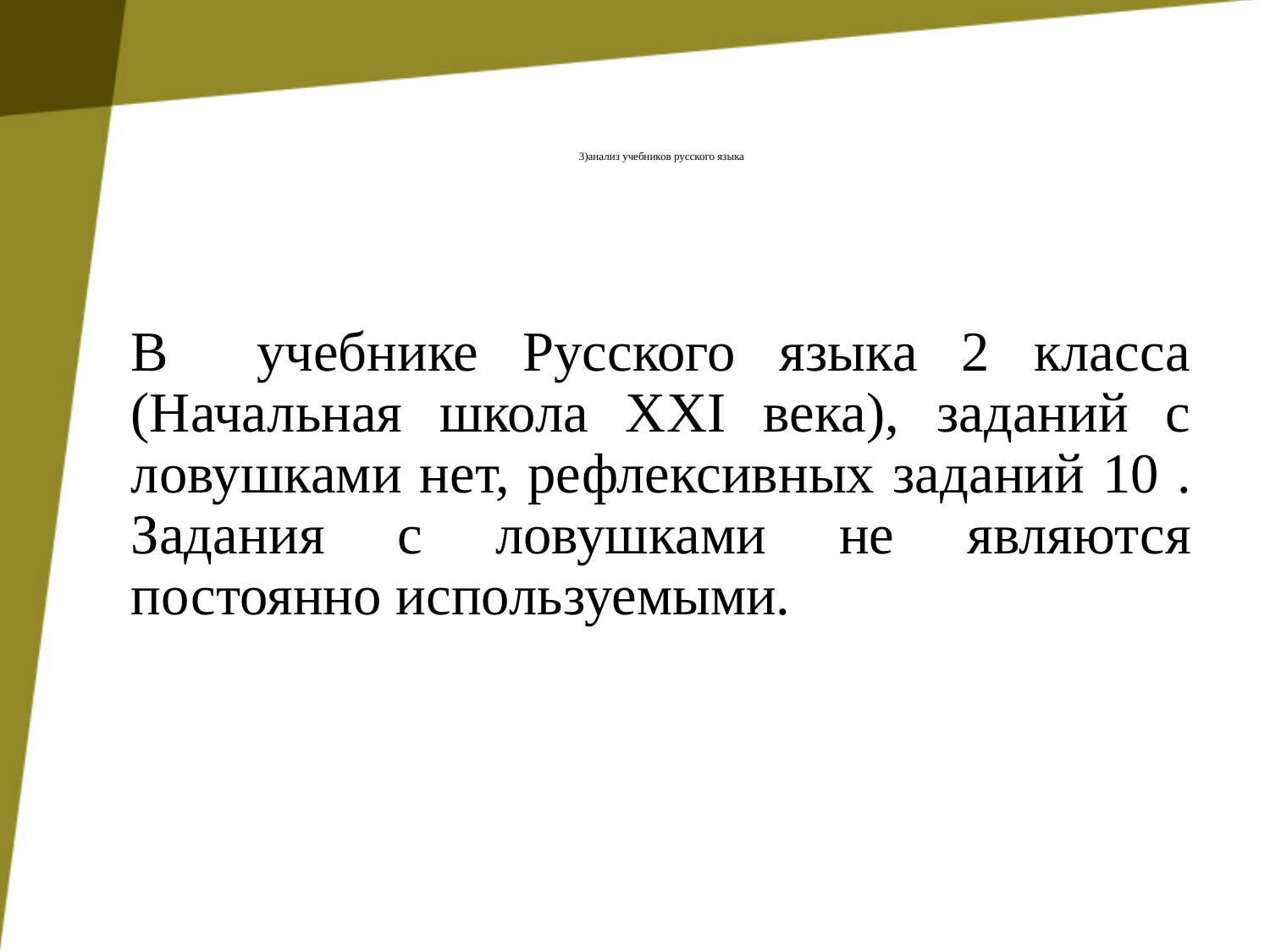

# 3)анализ учебников русского языка
В  учебнике Русского языка 2 класса (Начальная школа XXI века), заданий с ловушками нет, рефлексивных заданий 10 . Задания с ловушками не являются постоянно используемыми.